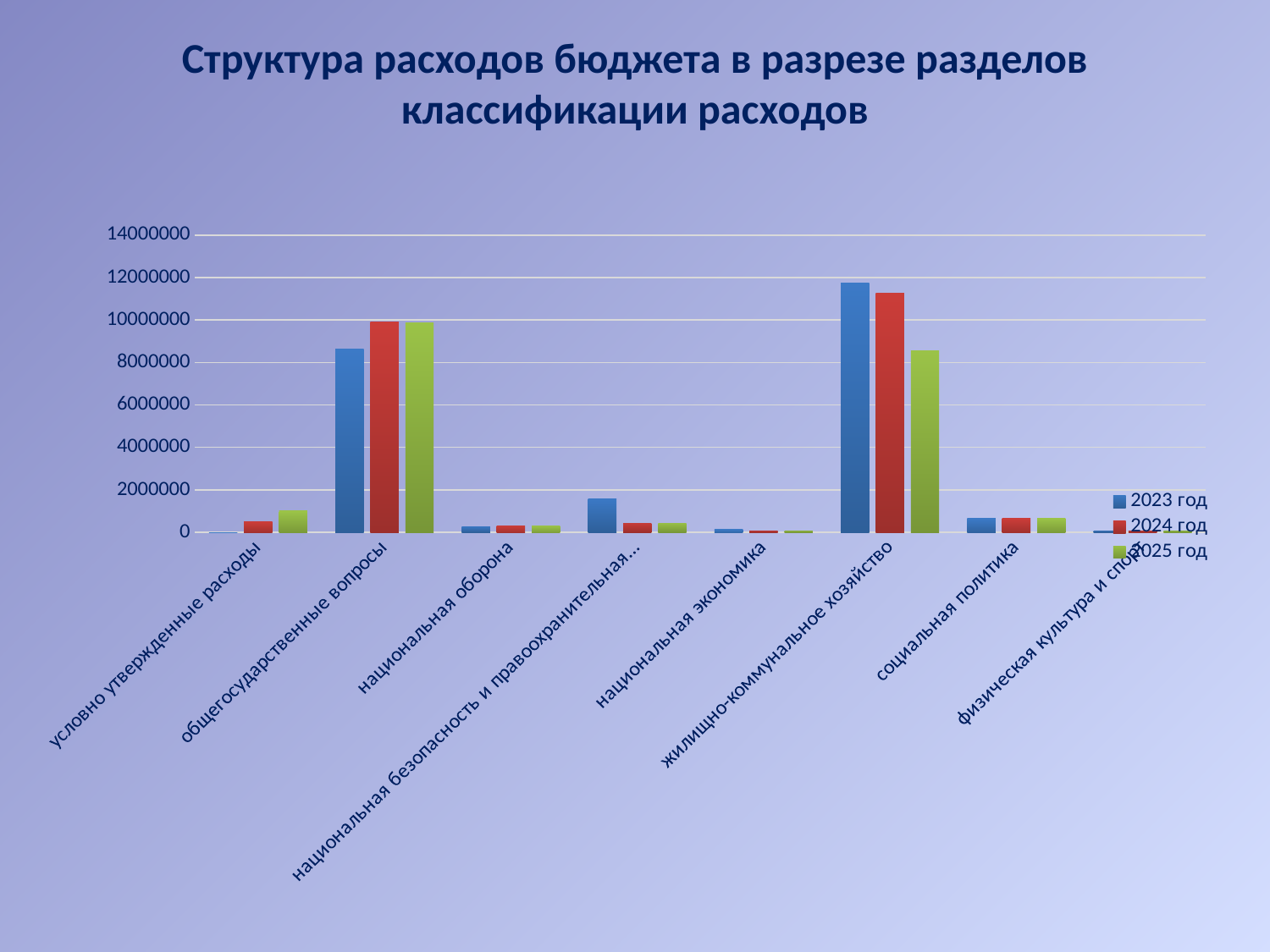

# Структура расходов бюджета в разрезе разделов классификации расходов

### Chart

| Category | 2023 год | 2024 год | 2025 год |
|---|---|---|---|
| условно утвержденные расходы | 0.0 | 512138.38 | 1032288.95 |
| общегосударственные вопросы | 8634460.8 | 9897661.42 | 9883694.85 |
| национальная оборона | 280317.0 | 293264.0 | 303851.0 |
| национальная безопасность и правоохранительная деятельность | 1585500.0 | 435500.0 | 435500.0 |
| национальная экономика | 160000.0 | 60000.0 | 60000.0 |
| жилищно-коммунальное хозяйство | 11747834.0 | 11252107.0 | 8550000.0 |
| социальная политика | 639295.2 | 639295.2 | 639295.2 |
| физическая культура и спорт | 45000.0 | 45000.0 | 45000.0 |